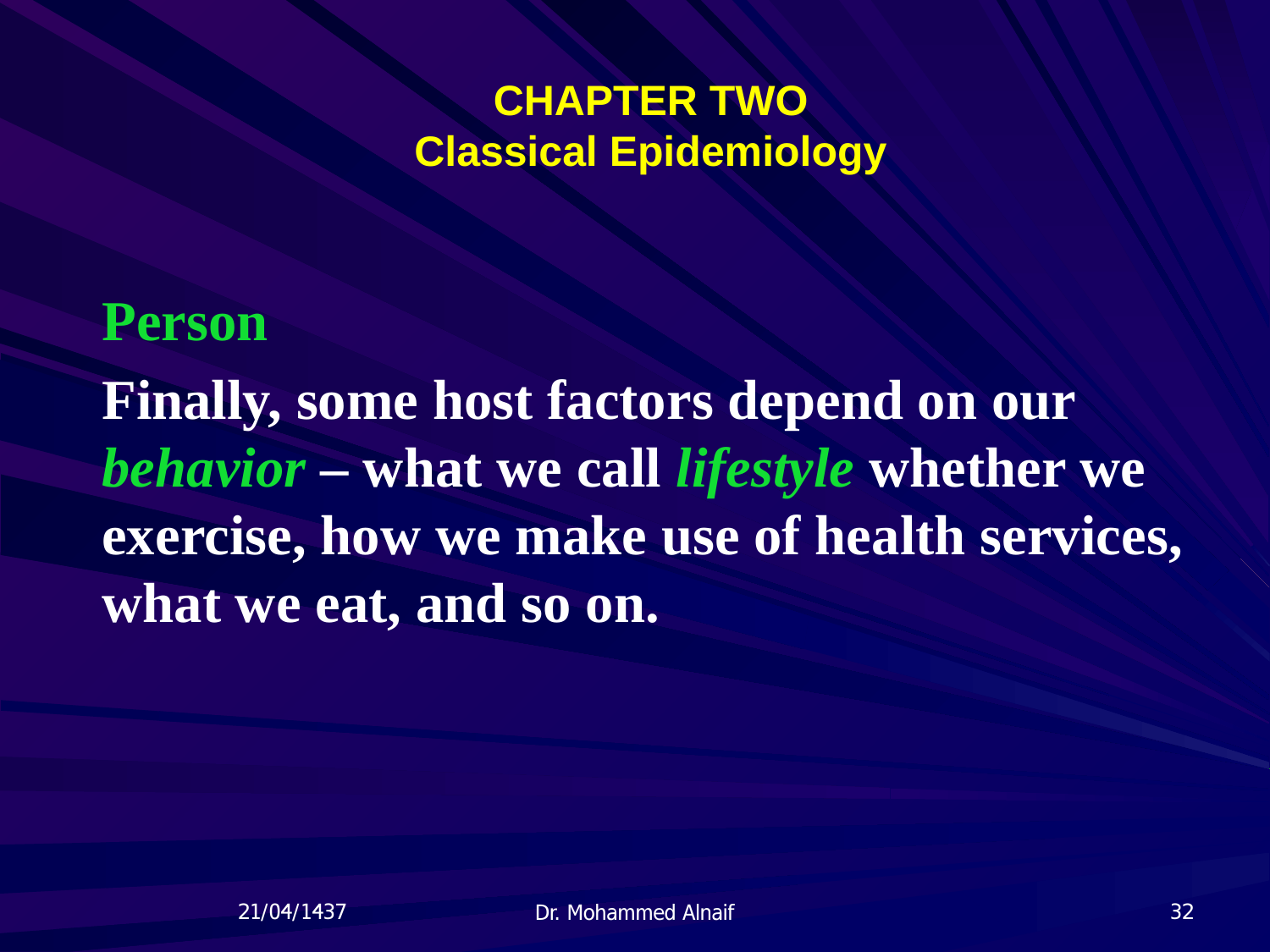

# CHAPTER TWO Classical Epidemiology
Person
Finally, some host factors depend on our behavior – what we call lifestyle whether we exercise, how we make use of health services, what we eat, and so on.
21/04/1437
32
Dr. Mohammed Alnaif